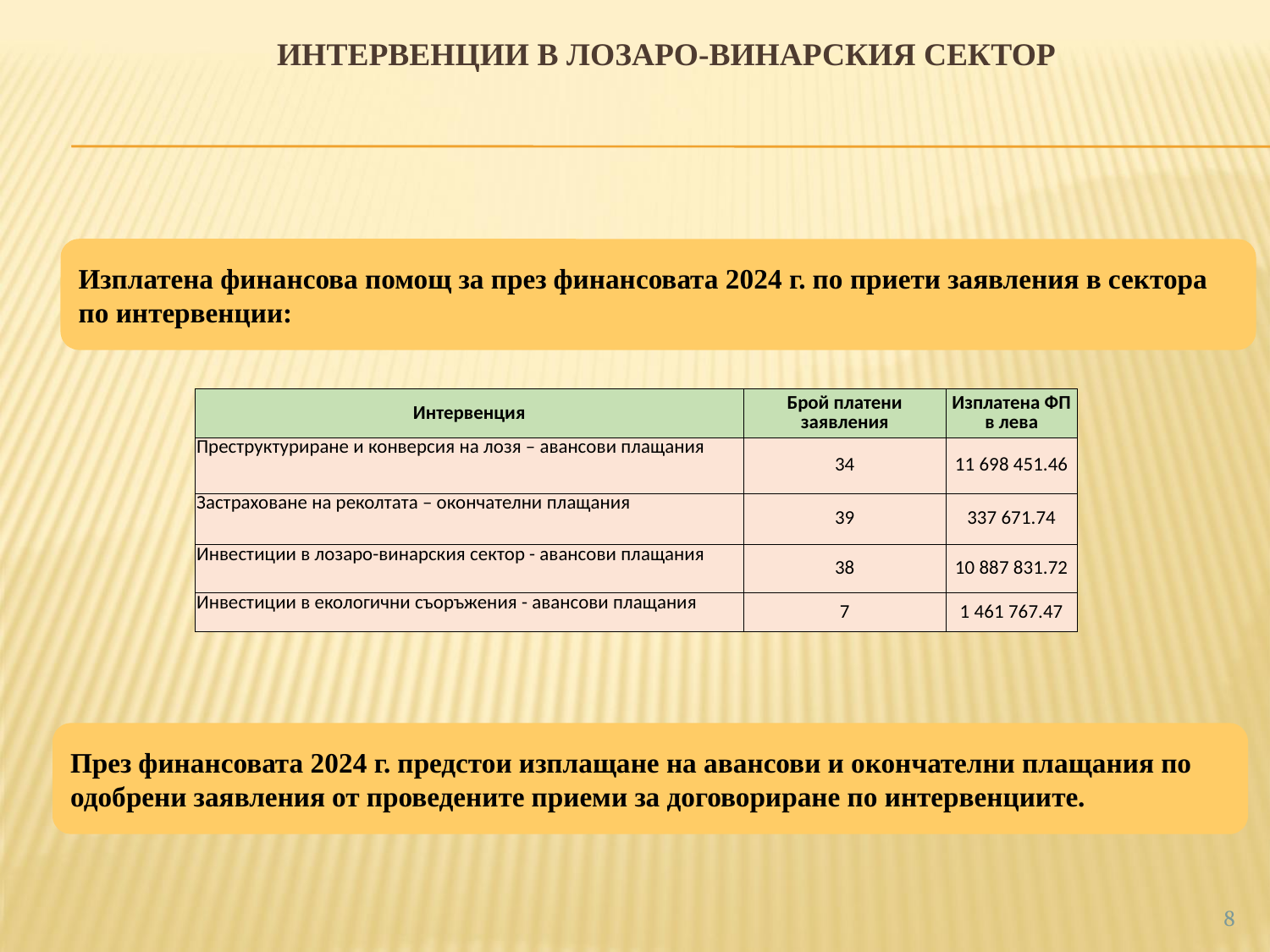

# ИНТЕРВЕНЦИИ В ЛОЗАРО-ВИНАРСКИЯ СЕКТОР
Изплатена финансова помощ за през финансовата 2024 г. по приети заявления в сектора по интервенции:
| Интервенция | Брой платени заявления | Изплатена ФП в лева |
| --- | --- | --- |
| Преструктуриране и конверсия на лозя – авансови плащания | 34 | 11 698 451.46 |
| Застраховане на реколтата – окончателни плащания | 39 | 337 671.74 |
| Инвестиции в лозаро-винарския сектор - авансови плащания | 38 | 10 887 831.72 |
| Инвестиции в екологични съоръжения - авансови плащания | 7 | 1 461 767.47 |

През финансовата 2024 г. предстои изплащане на авансови и окончателни плащания по одобрени заявления от проведените приеми за договориране по интервенциите.
8